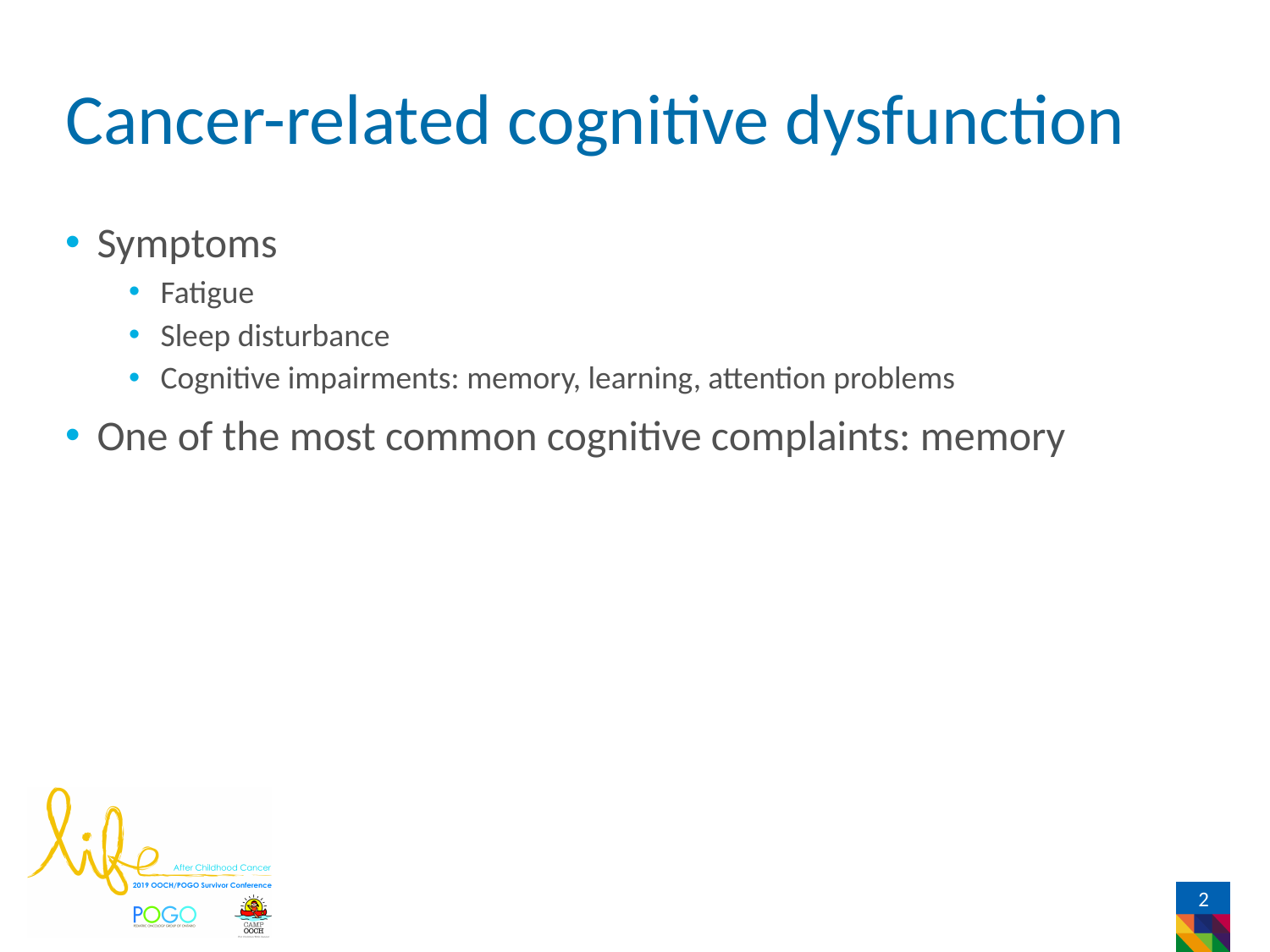

# Cancer-related cognitive dysfunction
Symptoms
Fatigue
Sleep disturbance
Cognitive impairments: memory, learning, attention problems
One of the most common cognitive complaints: memory